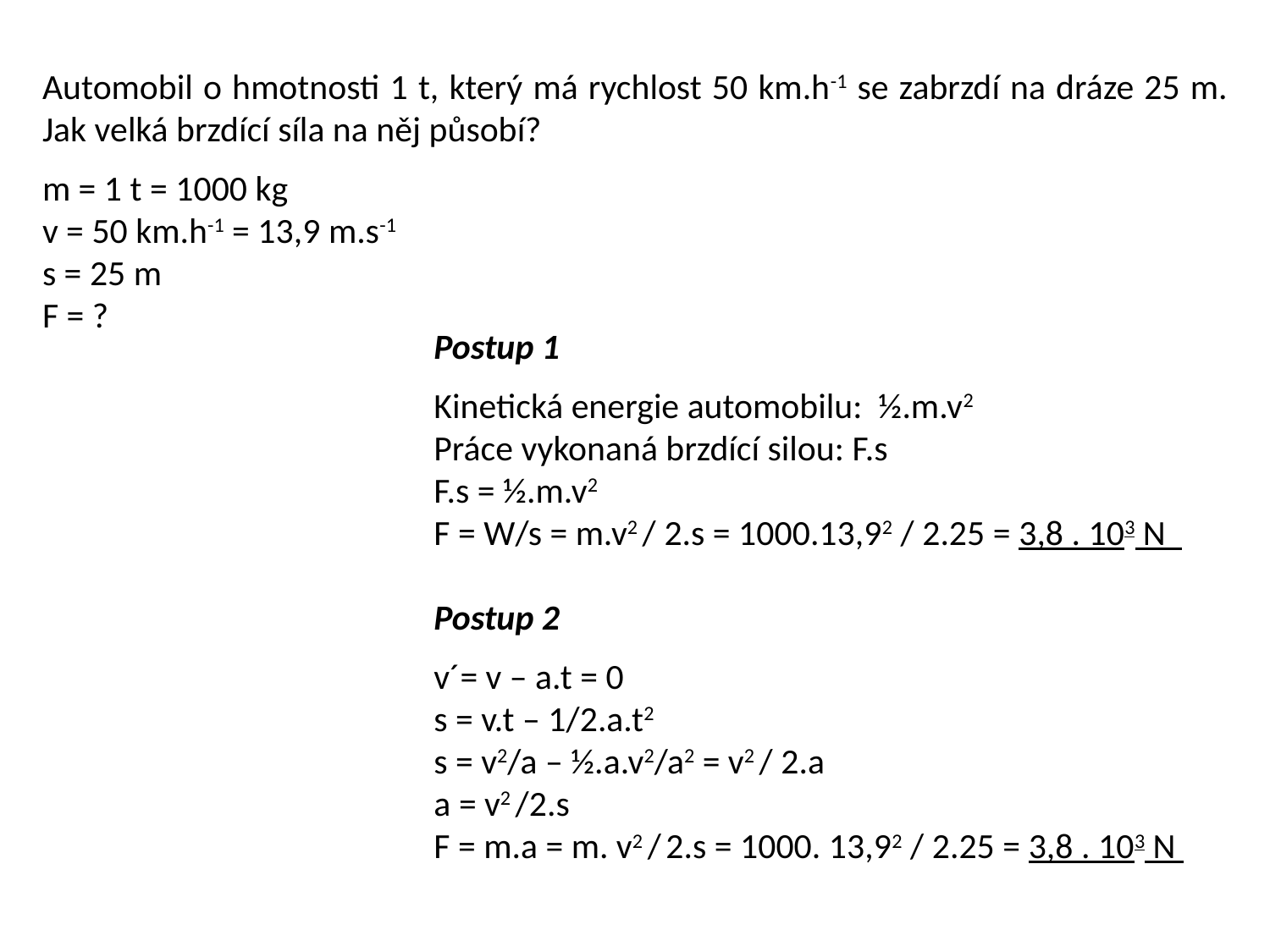

Automobil o hmotnosti 1 t, který má rychlost 50 km.h-1 se zabrzdí na dráze 25 m. Jak velká brzdící síla na něj působí?

m = 1 t = 1000 kg
v = 50 km.h-1 = 13,9 m.s-1
s = 25 m
F = ?
Postup 1

Kinetická energie automobilu:  ½.m.v2
Práce vykonaná brzdící silou: F.s
F.s = ½.m.v2
F = W/s = m.v2 / 2.s = 1000.13,92 / 2.25 = 3,8 . 103 N

Postup 2

v´= v – a.t = 0
s = v.t – 1/2.a.t2
s = v2/a – ½.a.v2/a2 = v2 / 2.a
a = v2 /2.s
F = m.a = m. v2 / 2.s = 1000. 13,92 / 2.25 = 3,8 . 103 N